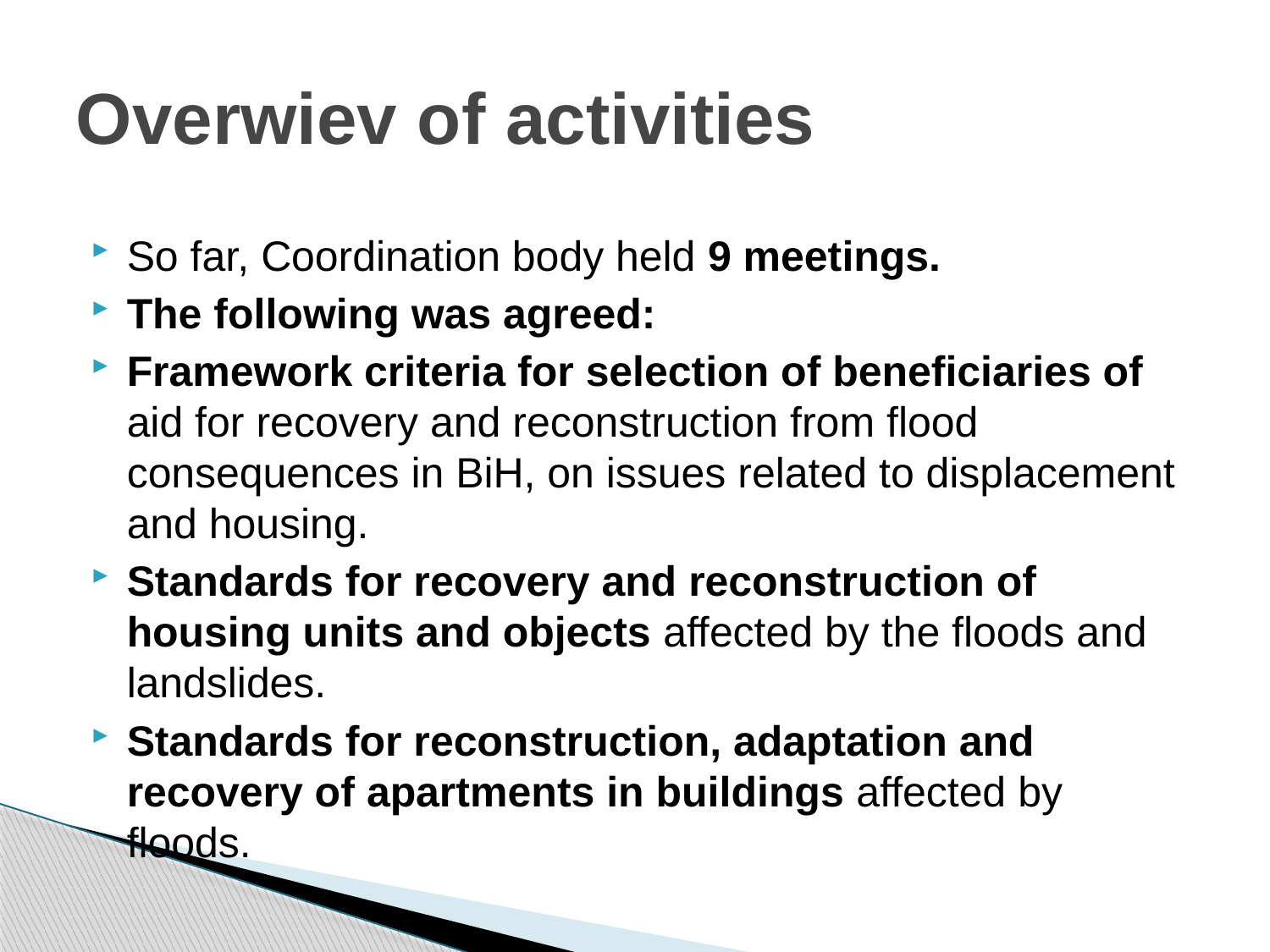

# Overwiev of activities
So far, Coordination body held 9 meetings.
The following was agreed:
Framework criteria for selection of beneficiaries of aid for recovery and reconstruction from flood consequences in BiH, on issues related to displacement and housing.
Standards for recovery and reconstruction of housing units and objects affected by the floods and landslides.
Standards for reconstruction, adaptation and recovery of apartments in buildings affected by floods.